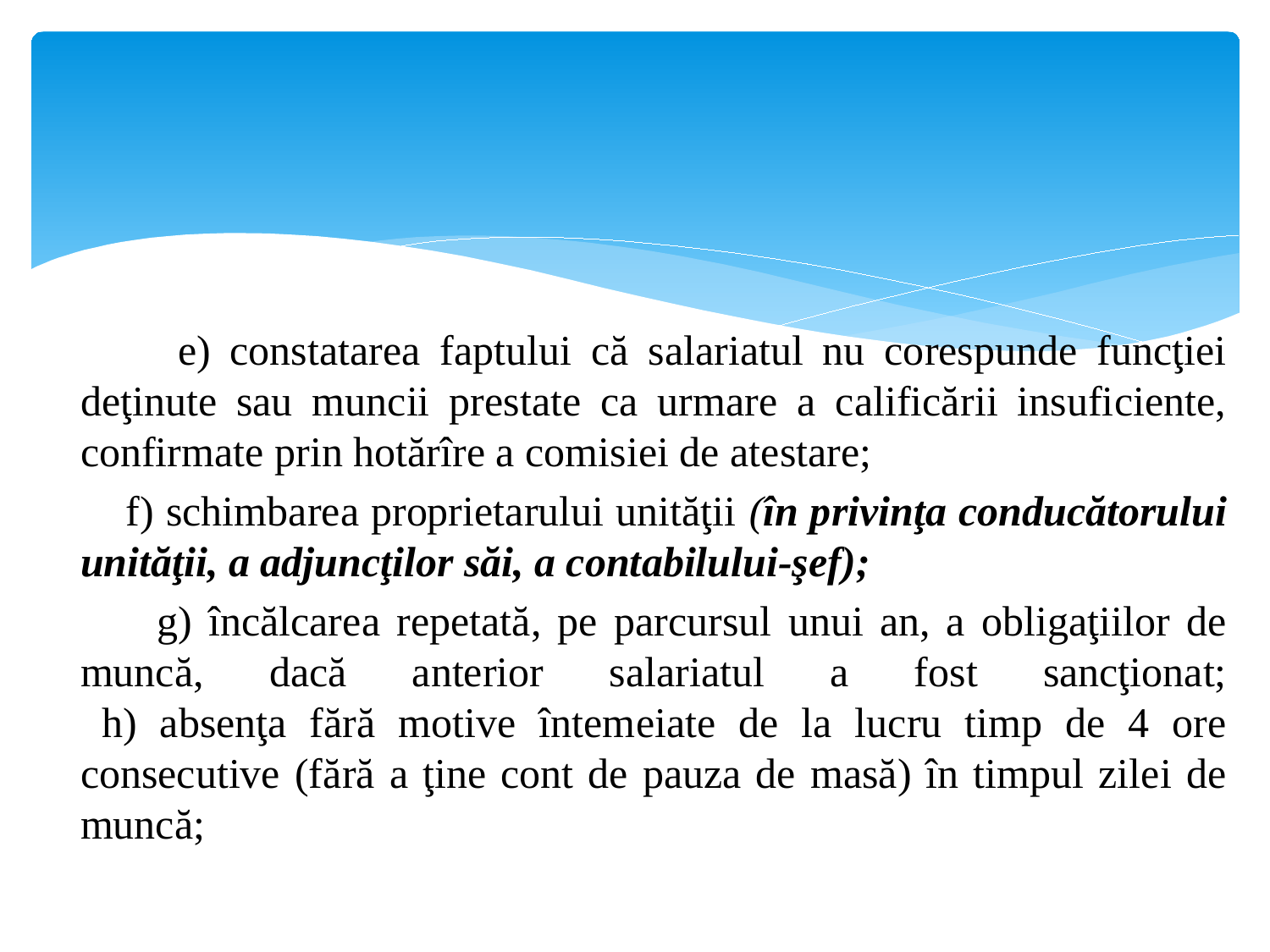

e) constatarea faptului că salariatul nu corespunde funcţiei deţinute sau muncii prestate ca urmare a calificării insuficiente, confirmate prin hotărîre a comisiei de atestare;
       f) schimbarea proprietarului unităţii (în privinţa conducătorului unităţii, a adjuncţilor săi, a contabilului-şef);
       g) încălcarea repetată, pe parcursul unui an, a obligaţiilor de muncă, dacă anterior salariatul a fost sancţionat;
  h) absenţa fără motive întemeiate de la lucru timp de 4 ore consecutive (fără a ţine cont de pauza de masă) în timpul zilei de muncă;